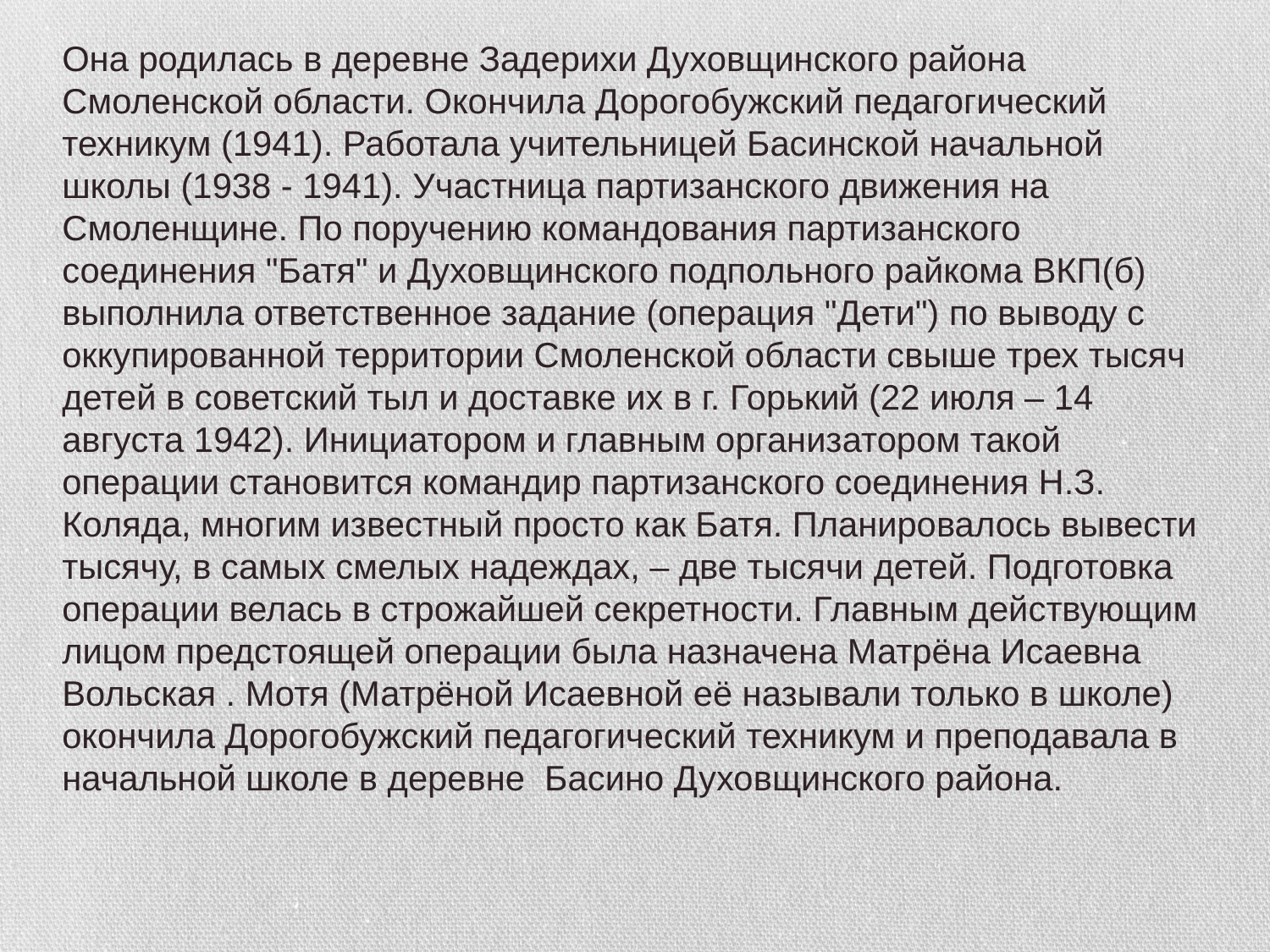

Она родилась в деревне Задерихи Духовщинского района Смоленской области. Окончила Дорогобужский педагогический техникум (1941). Работала учительницей Басинской начальной школы (1938 - 1941). Участница партизанского движения на Смоленщине. По поручению командования партизанского соединения "Батя" и Духовщинского подпольного райкома ВКП(б) выполнила ответственное задание (операция "Дети") по выводу с оккупированной территории Смоленской области свыше трех тысяч детей в советский тыл и доставке их в г. Горький (22 июля – 14 августа 1942). Инициатором и главным организатором такой операции становится командир партизанского соединения Н.З. Коляда, многим известный просто как Батя. Планировалось вывести тысячу, в самых смелых надеждах, – две тысячи детей. Подготовка операции велась в строжайшей секретности. Главным действующим лицом предстоящей операции была назначена Матрёна Исаевна Вольская . Мотя (Матрёной Исаевной её называли только в школе) окончила Дорогобужский педагогический техникум и преподавала в начальной школе в деревне  Басино Духовщинского района.